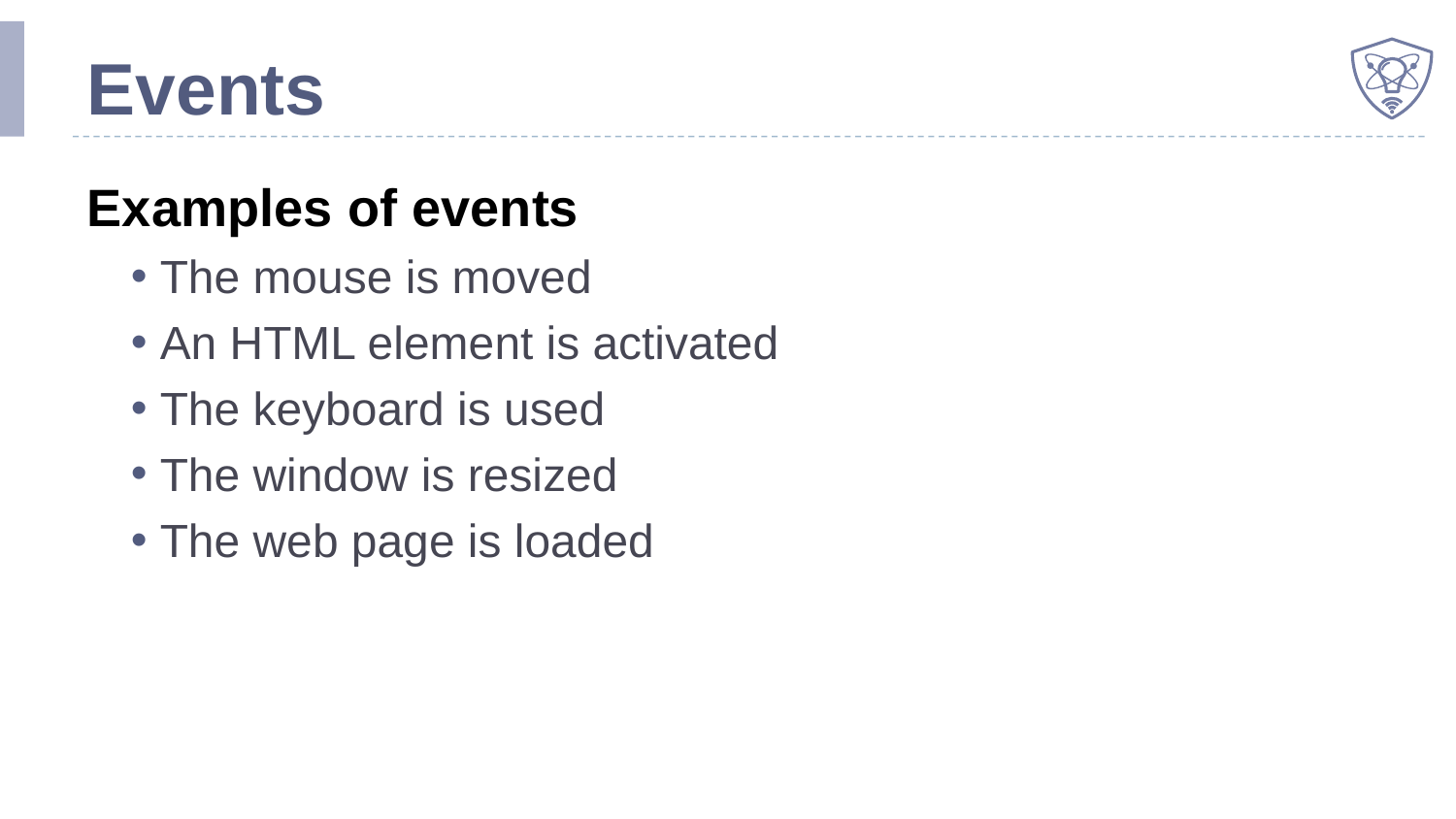

# Events
Examples of events
The mouse is moved
An HTML element is activated
The keyboard is used
The window is resized
The web page is loaded